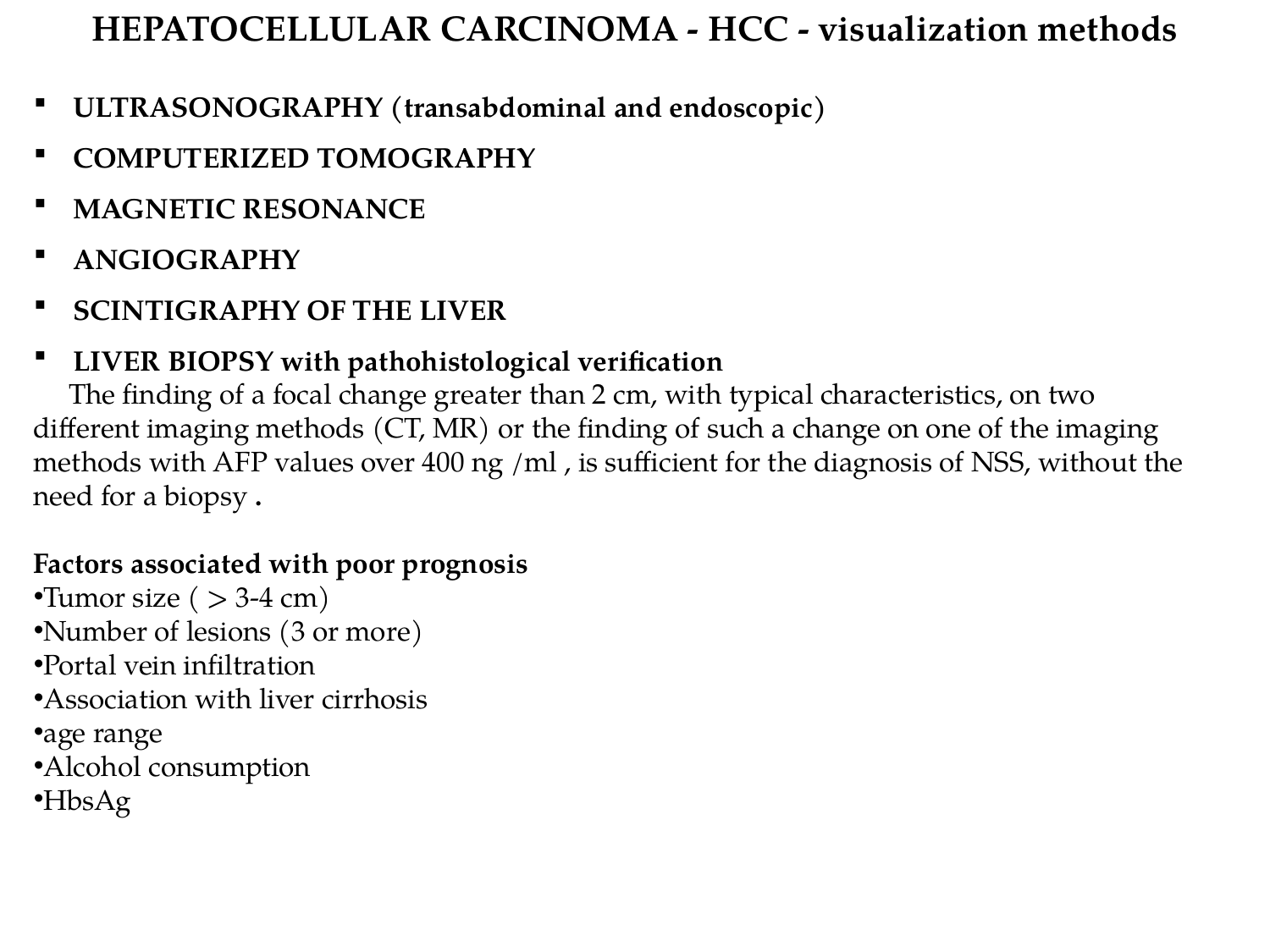

HEPATOCELLULAR CARCINOMA - HCC - visualization methods
ULTRASONOGRAPHY (transabdominal and endoscopic)
COMPUTERIZED TOMOGRAPHY
MAGNETIC RESONANCE
ANGIOGRAPHY
SCINTIGRAPHY OF THE LIVER
LIVER BIOPSY with pathohistological verification
     The finding of a focal change greater than 2 cm, with typical characteristics, on two different imaging methods (CT, MR) or the finding of such a change on one of the imaging methods with AFP values over 400 ng /ml , is sufficient for the diagnosis of NSS, without the need for a biopsy .

Factors associated with poor prognosis
Tumor size ( > 3-4 cm)
Number of lesions (3 or more)
Portal vein infiltration
Association with liver cirrhosis
age range
Alcohol consumption
HbsAg